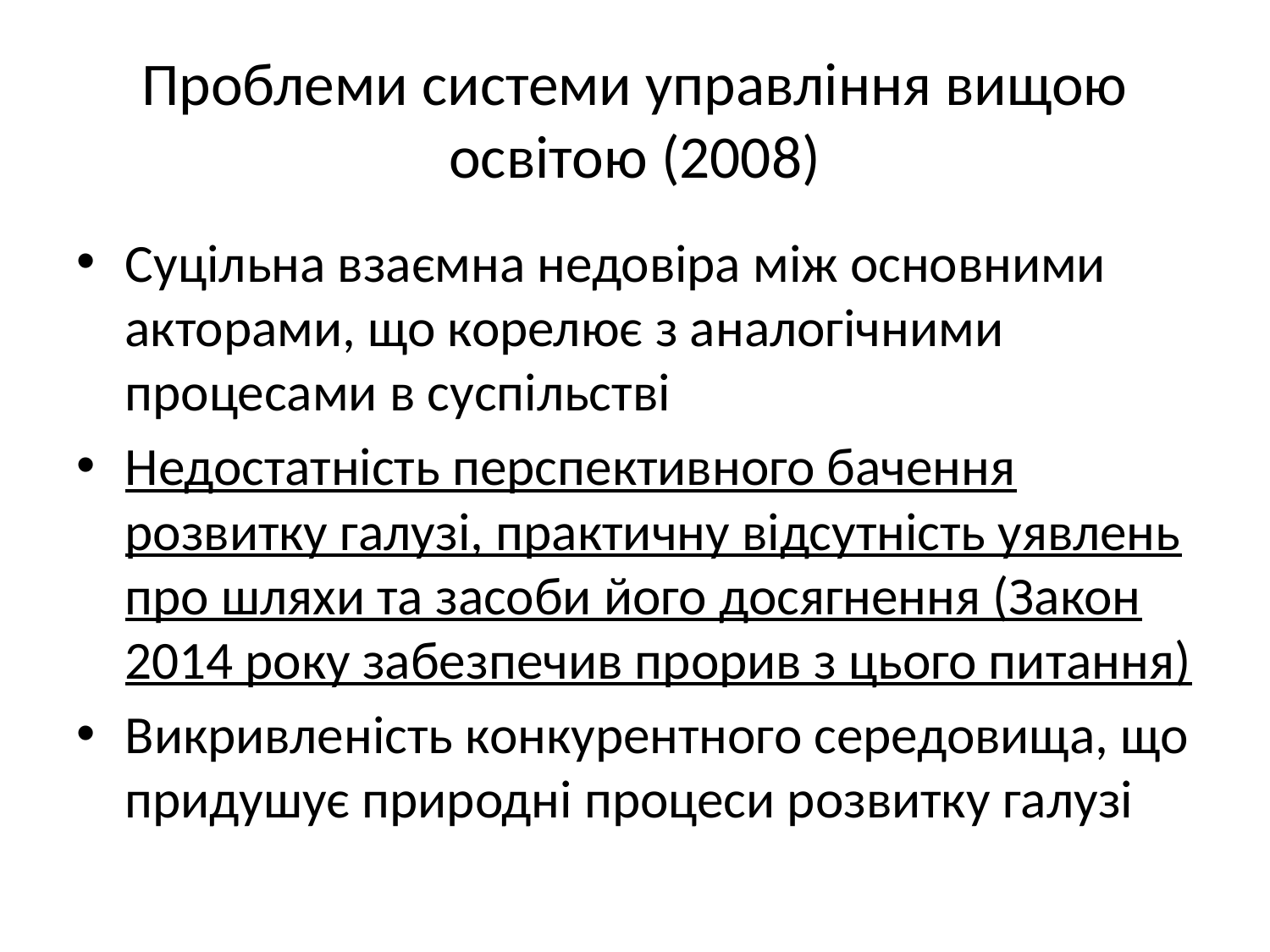

# Проблеми системи управління вищою освітою (2008)
Суцільна взаємна недовіра між основними акторами, що корелює з аналогічними процесами в суспільстві
Недостатність перспективного бачення розвитку галузі, практичну відсутність уявлень про шляхи та засоби його досягнення (Закон 2014 року забезпечив прорив з цього питання)
Викривленість конкурентного середовища, що придушує природні процеси розвитку галузі